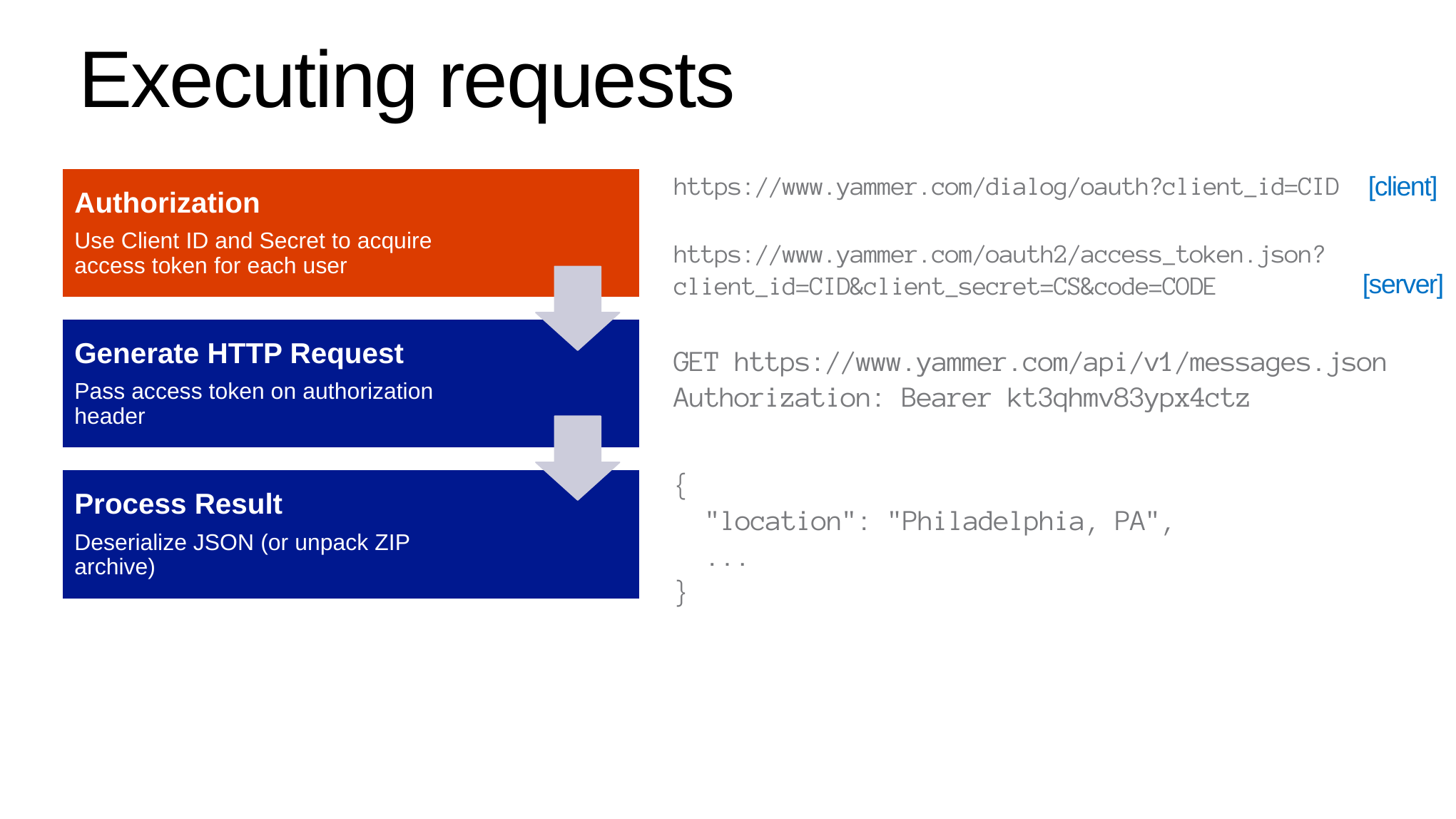

# Executing requests
Authorization
Use Client ID and Secret to acquire access token for each user

Generate HTTP Request
Pass access token on authorization header

Process Result
Deserialize JSON (or unpack ZIP archive)
https://www.yammer.com/dialog/oauth?client_id=CID

https://www.yammer.com/oauth2/access_token.json?client_id=CID&client_secret=CS&code=CODE
GET https://www.yammer.com/api/v1/messages.json
Authorization: Bearer kt3qhmv83ypx4ctz
{
  "location": "Philadelphia, PA",
  ...
}
[client]
[server]